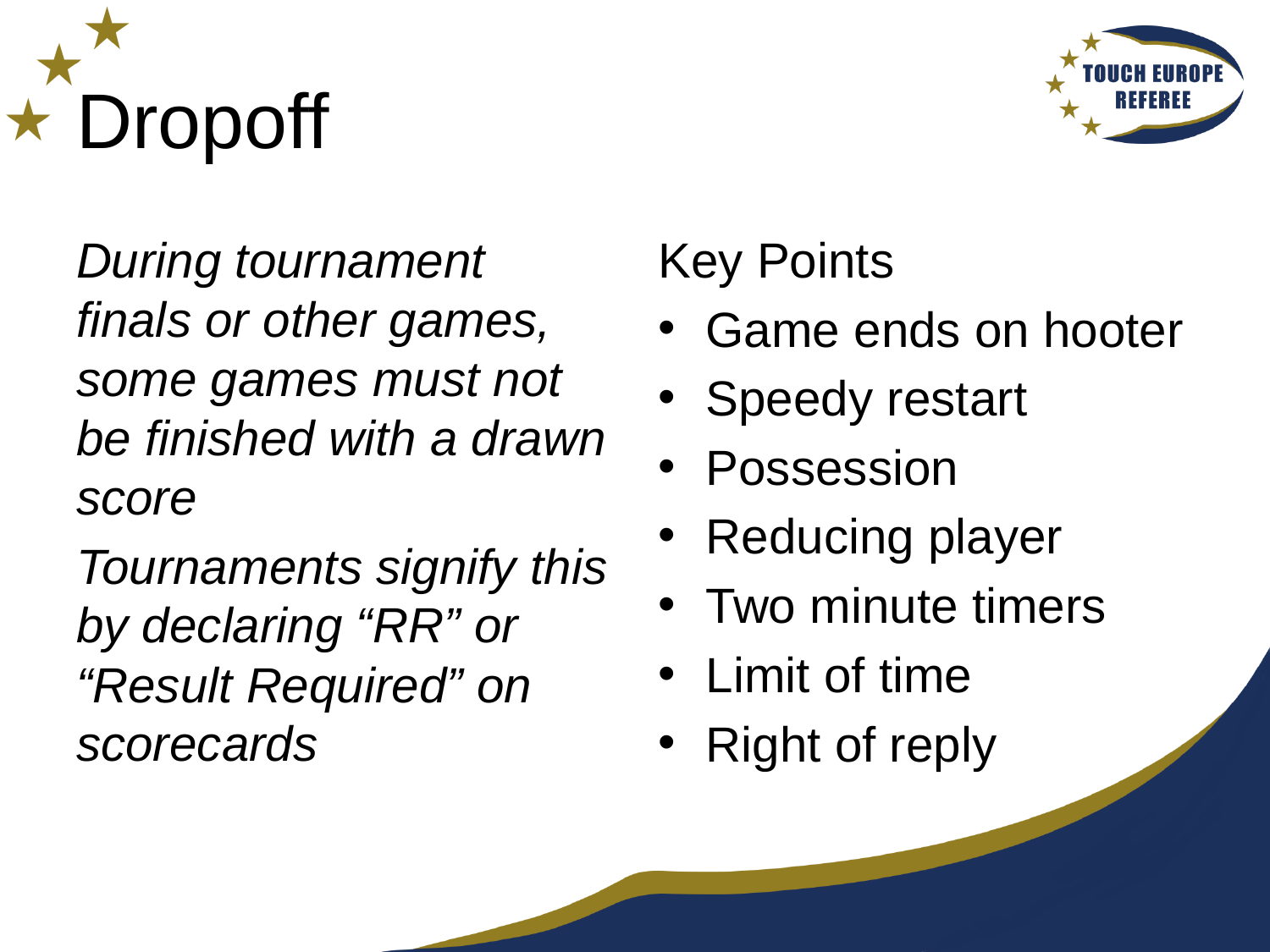

# Dropoff
During tournament finals or other games, some games must not be finished with a drawn score
Tournaments signify this by declaring “RR” or “Result Required” on scorecards
Key Points
Game ends on hooter
Speedy restart
Possession
Reducing player
Two minute timers
Limit of time
Right of reply